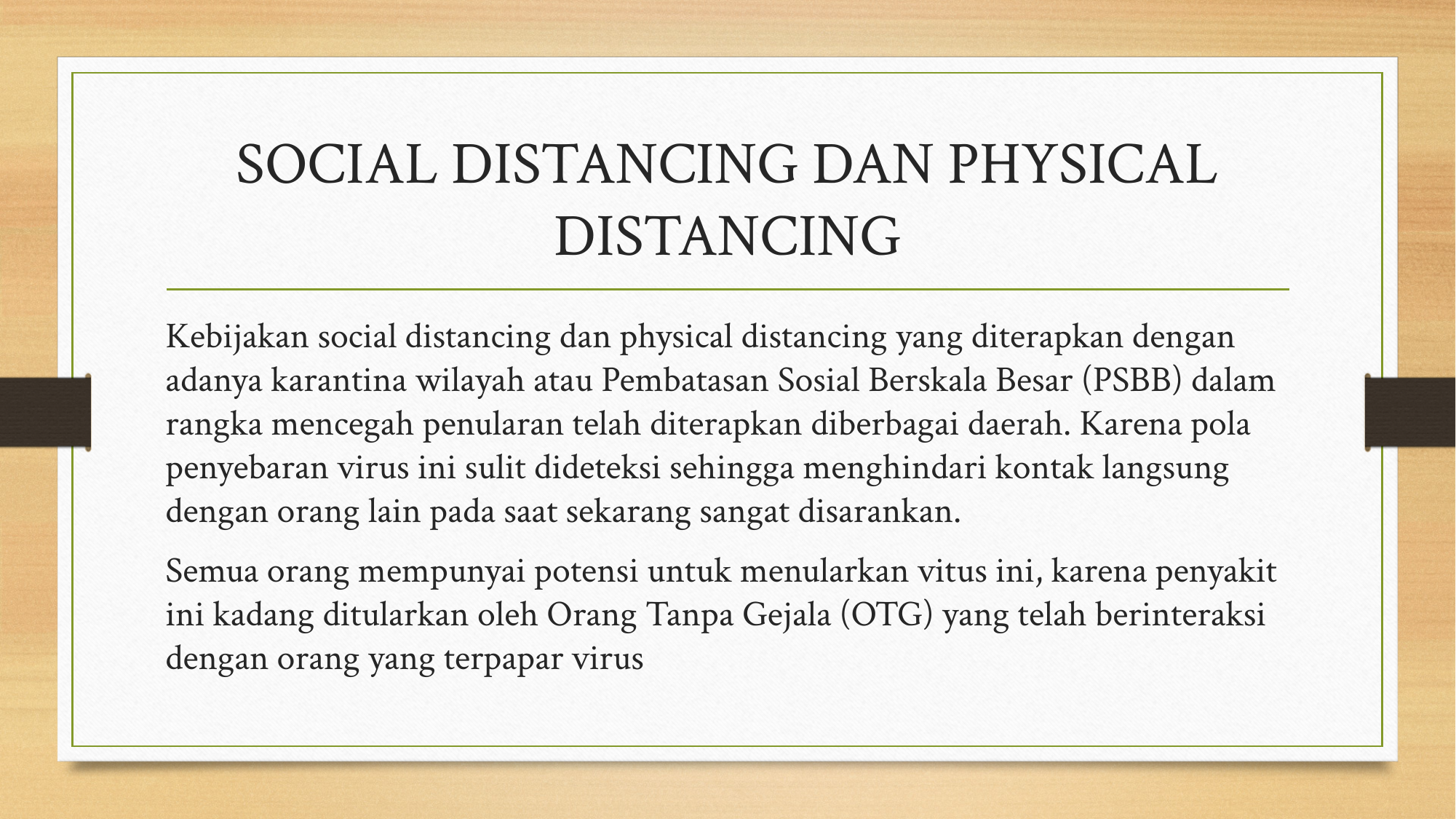

# SOCIAL DISTANCING DAN PHYSICAL DISTANCING
Kebijakan social distancing dan physical distancing yang diterapkan dengan adanya karantina wilayah atau Pembatasan Sosial Berskala Besar (PSBB) dalam rangka mencegah penularan telah diterapkan diberbagai daerah. Karena pola penyebaran virus ini sulit dideteksi sehingga menghindari kontak langsung dengan orang lain pada saat sekarang sangat disarankan.
Semua orang mempunyai potensi untuk menularkan vitus ini, karena penyakit ini kadang ditularkan oleh Orang Tanpa Gejala (OTG) yang telah berinteraksi dengan orang yang terpapar virus